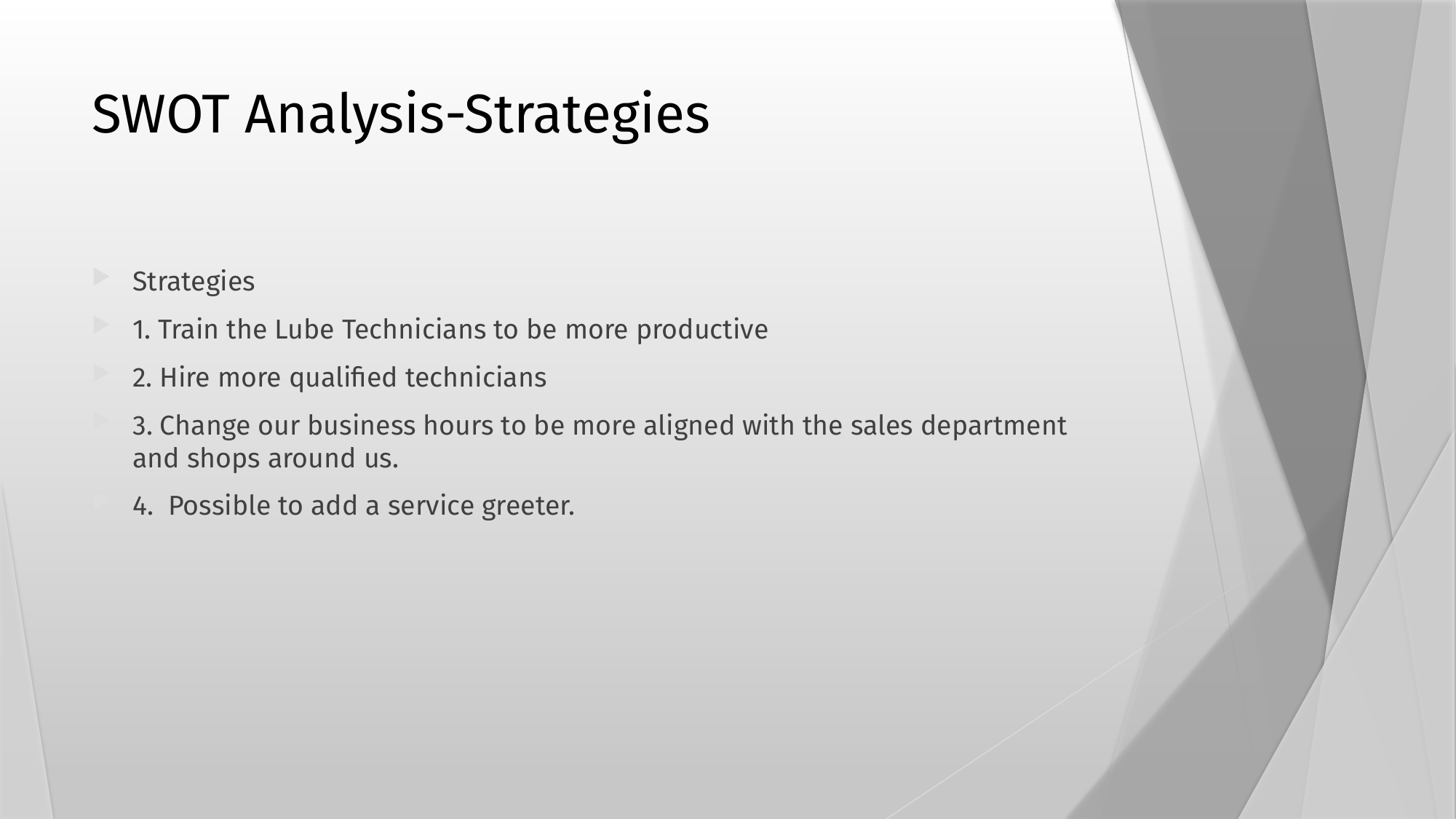

# SWOT Analysis-Strategies
Strategies
1. Train the Lube Technicians to be more productive
2. Hire more qualified technicians
3. Change our business hours to be more aligned with the sales department and shops around us.
4.  Possible to add a service greeter.